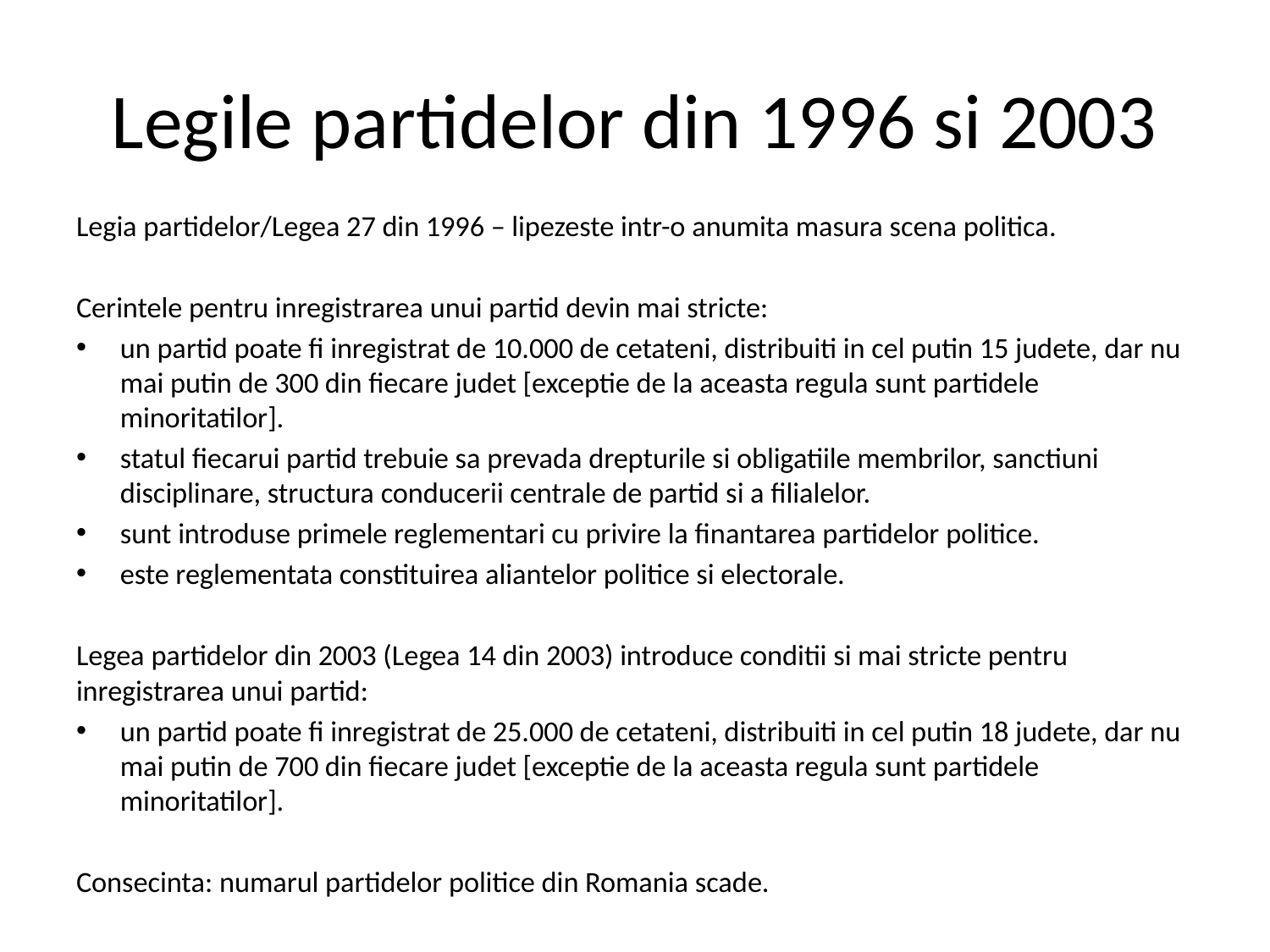

# Legile partidelor din 1996 si 2003
Legia partidelor/Legea 27 din 1996 – lipezeste intr-o anumita masura scena politica.

Cerintele pentru inregistrarea unui partid devin mai stricte:
un partid poate fi inregistrat de 10.000 de cetateni, distribuiti in cel putin 15 judete, dar nu mai putin de 300 din fiecare judet [exceptie de la aceasta regula sunt partidele minoritatilor].
statul fiecarui partid trebuie sa prevada drepturile si obligatiile membrilor, sanctiuni disciplinare, structura conducerii centrale de partid si a filialelor.
sunt introduse primele reglementari cu privire la finantarea partidelor politice.
este reglementata constituirea aliantelor politice si electorale.

Legea partidelor din 2003 (Legea 14 din 2003) introduce conditii si mai stricte pentru inregistrarea unui partid:
un partid poate fi inregistrat de 25.000 de cetateni, distribuiti in cel putin 18 judete, dar nu mai putin de 700 din fiecare judet [exceptie de la aceasta regula sunt partidele minoritatilor].

Consecinta: numarul partidelor politice din Romania scade.